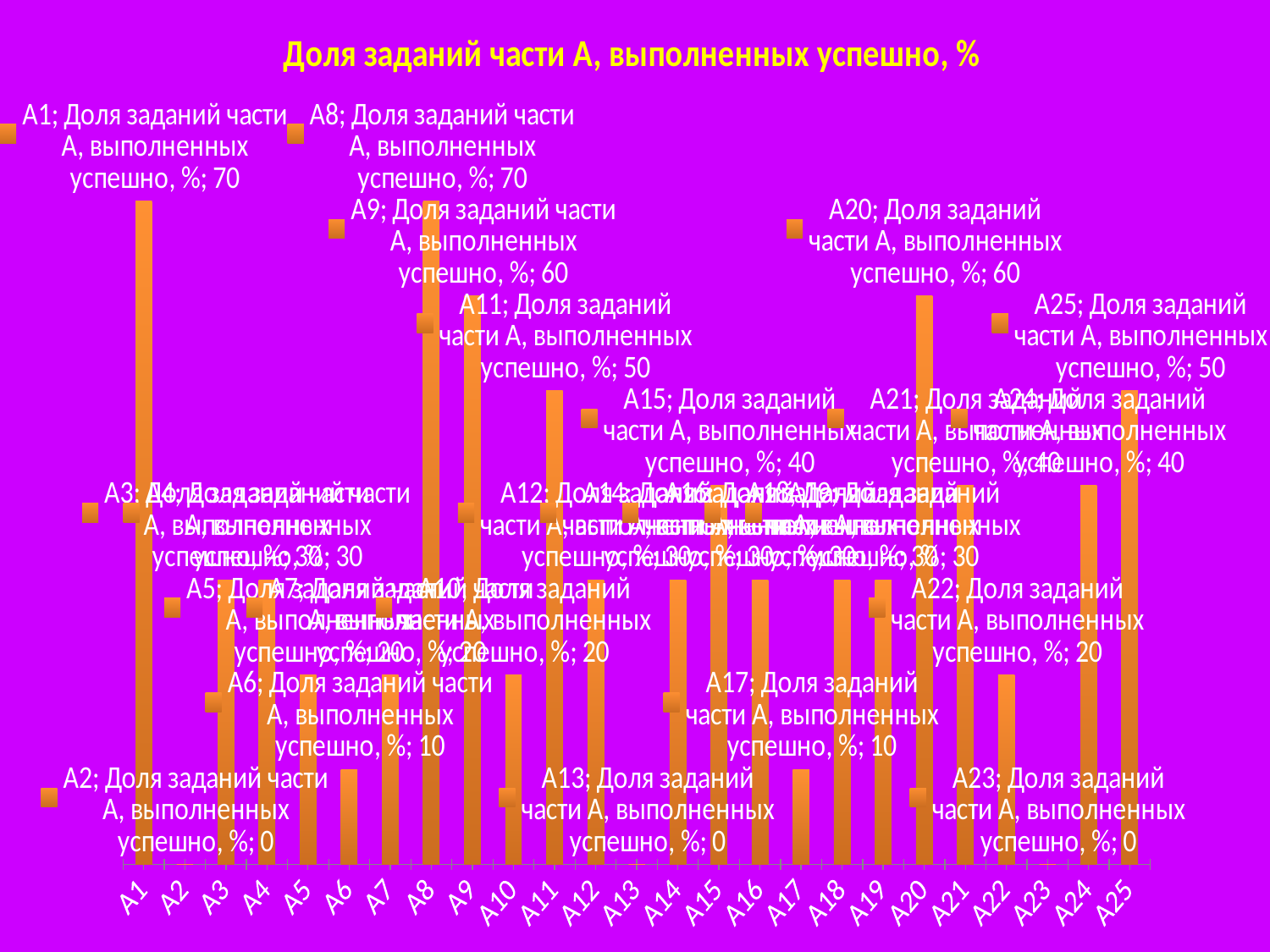

### Chart:

| Category | Доля заданий части А, выполненных успешно, % |
|---|---|
| А1 | 70.0 |
| А2 | 0.0 |
| А3 | 30.0 |
| А4 | 30.0 |
| А5 | 20.0 |
| А6 | 10.0 |
| А7 | 20.0 |
| А8 | 70.0 |
| А9 | 60.0 |
| А10 | 20.0 |
| А11 | 50.0 |
| А12 | 30.0 |
| А13 | 0.0 |
| А14 | 30.0 |
| А15 | 40.0 |
| А16 | 30.0 |
| А17 | 10.0 |
| А18 | 30.0 |
| А19 | 30.0 |
| А20 | 60.0 |
| А21 | 40.0 |
| А22 | 20.0 |
| А23 | 0.0 |
| А24 | 40.0 |
| А25 | 50.0 |
#